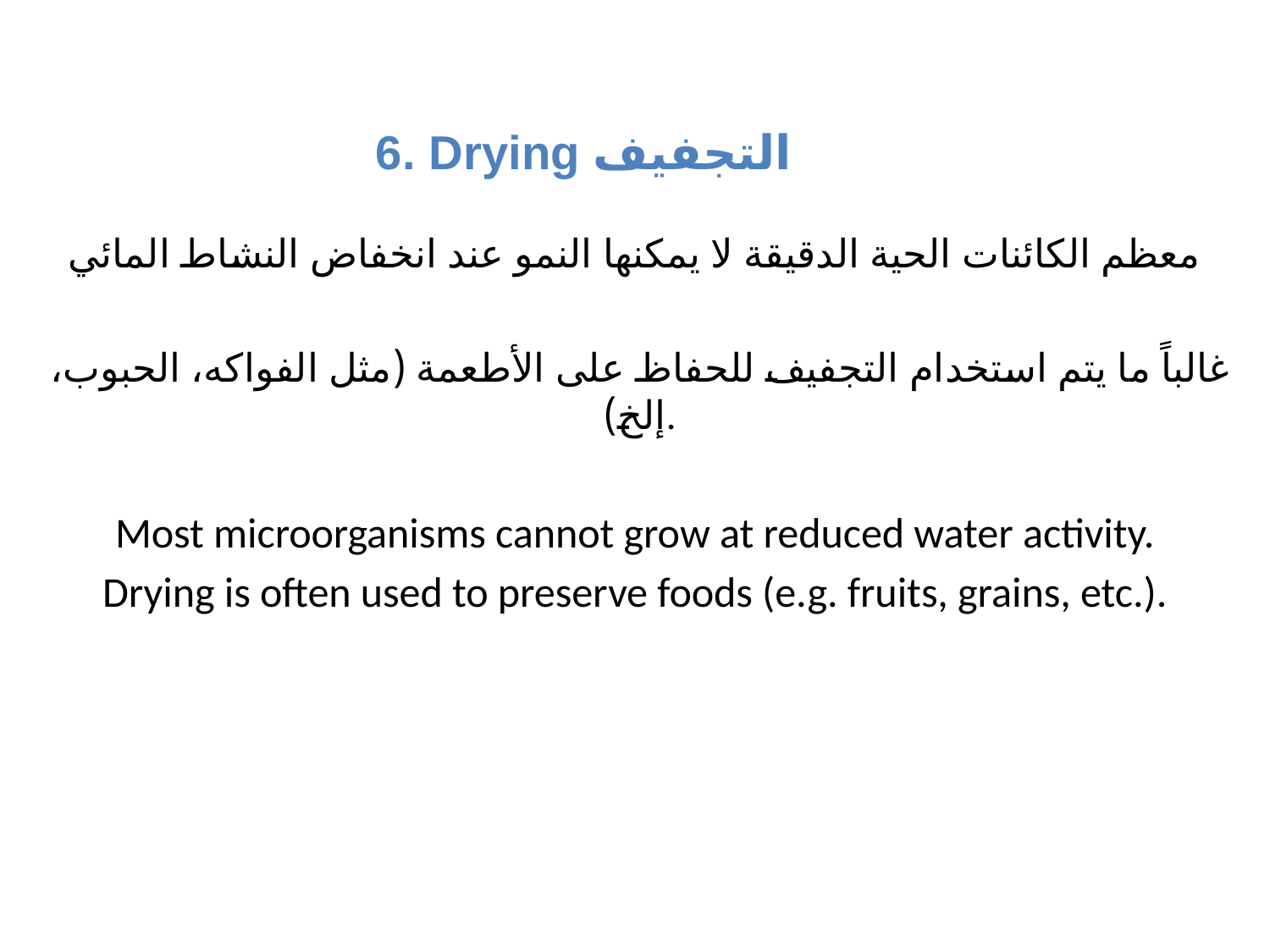

6. Drying التجفيف
معظم الكائنات الحية الدقيقة لا يمكنها النمو عند انخفاض النشاط المائي

غالباً ما يتم استخدام التجفيف للحفاظ على الأطعمة (مثل الفواكه، الحبوب، إلخ).

Most microorganisms cannot grow at reduced water activity.
Drying is often used to preserve foods (e.g. fruits, grains, etc.).